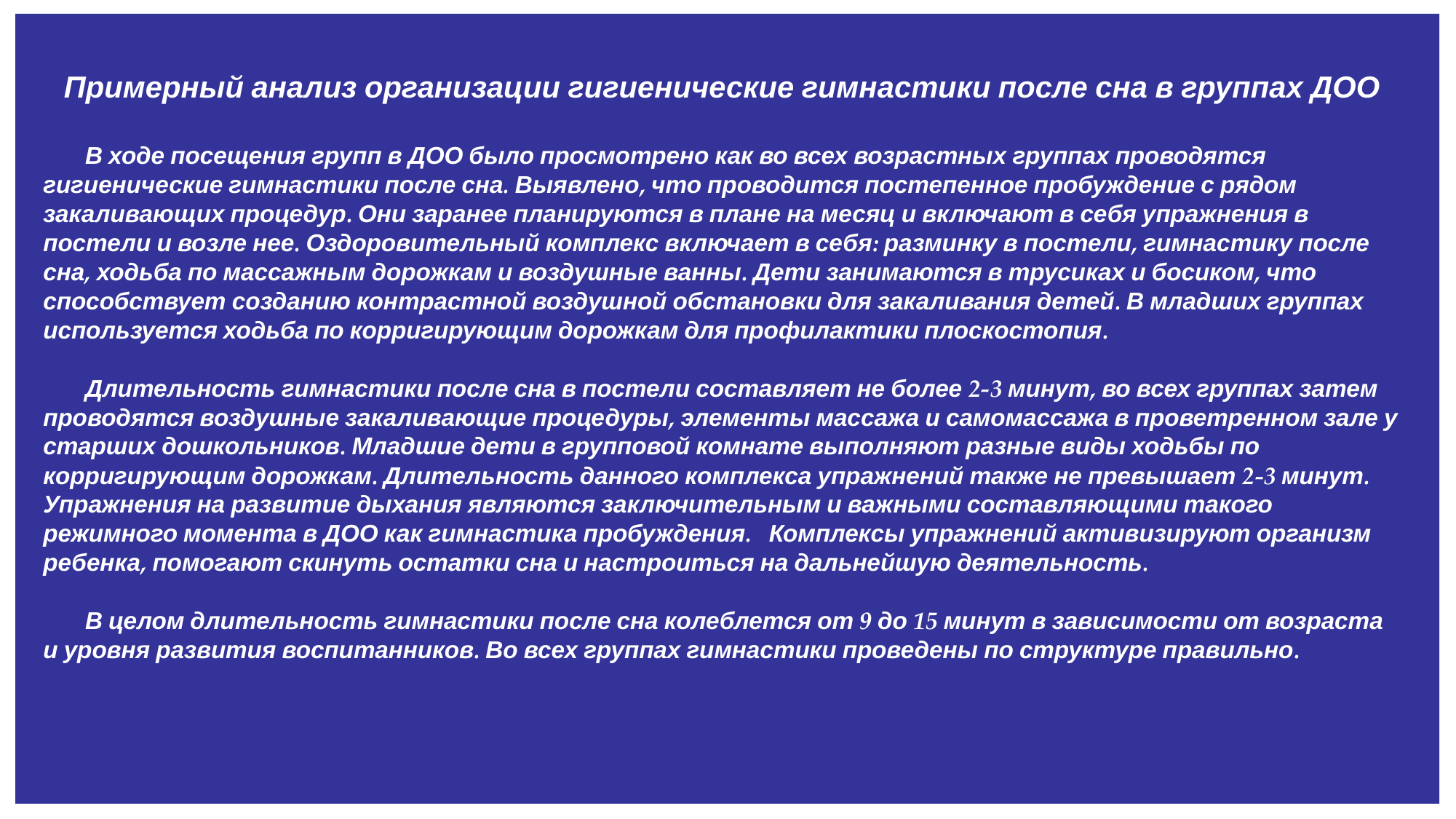

Примерный анализ организации гигиенические гимнастики после сна в группах ДОО

       В ходе посещения групп в ДОО было просмотрено как во всех возрастных группах проводятся гигиенические гимнастики после сна. Выявлено, что проводится постепенное пробуждение с рядом закаливающих процедур. Они заранее планируются в плане на месяц и включают в себя упражнения в постели и возле нее. Оздоровительный комплекс включает в себя: разминку в постели, гимнастику после сна, ходьба по массажным дорожкам и воздушные ванны. Дети занимаются в трусиках и босиком, что способствует созданию контрастной воздушной обстановки для закаливания детей. В младших группах используется ходьба по корригирующим дорожкам для профилактики плоскостопия.

       Длительность гимнастики после сна в постели составляет не более 2-3 минут, во всех группах затем проводятся воздушные закаливающие процедуры, элементы массажа и самомассажа в проветренном зале у старших дошкольников. Младшие дети в групповой комнате выполняют разные виды ходьбы по корригирующим дорожкам. Длительность данного комплекса упражнений также не превышает 2-3 минут. Упражнения на развитие дыхания являются заключительным и важными составляющими такого режимного момента в ДОО как гимнастика пробуждения.   Комплексы упражнений активизируют организм ребенка, помогают скинуть остатки сна и настроиться на дальнейшую деятельность.

       В целом длительность гимнастики после сна колеблется от 9 до 15 минут в зависимости от возраста и уровня развития воспитанников. Во всех группах гимнастики проведены по структуре правильно.